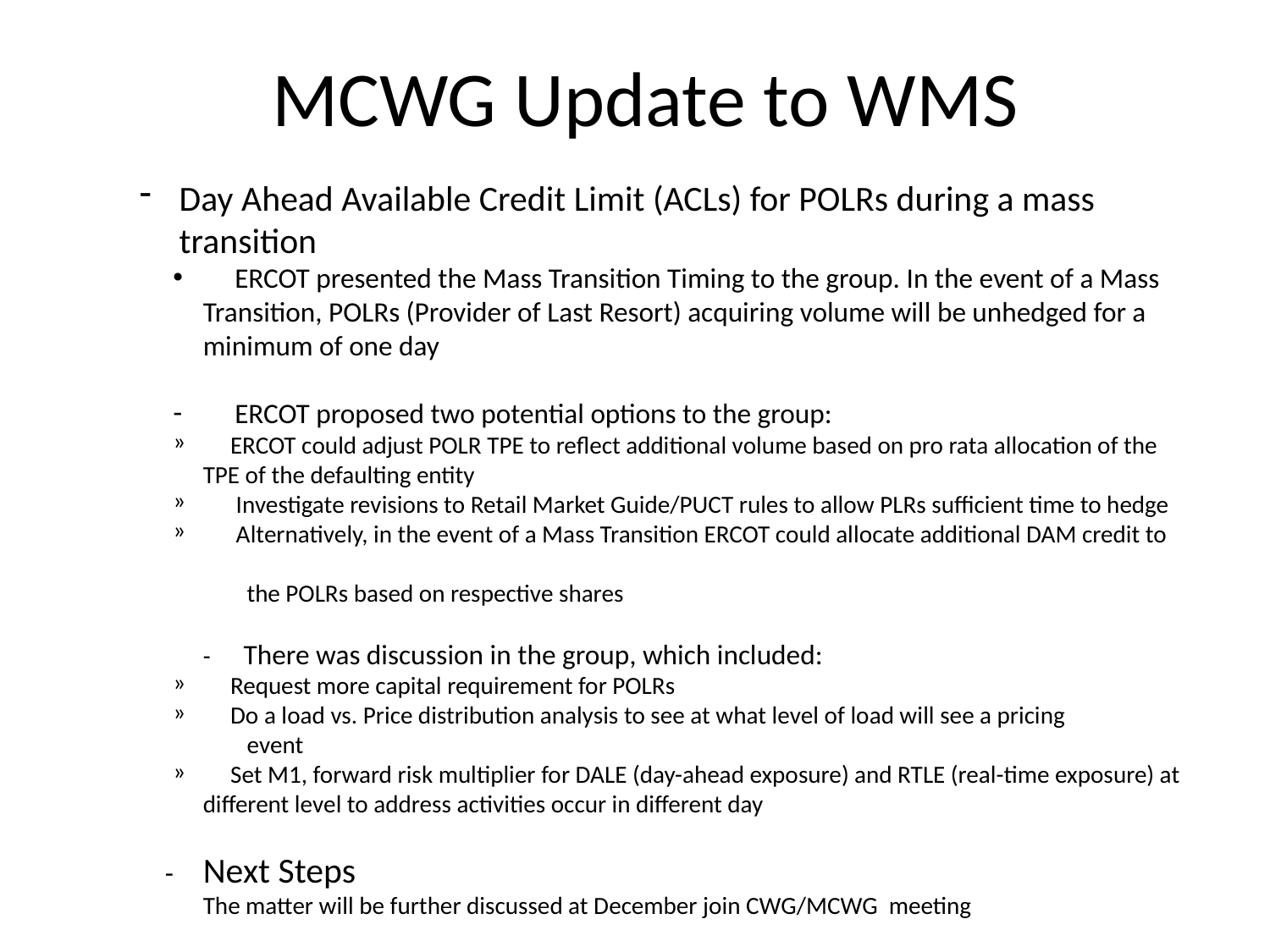

MCWG Update to WMS
Day Ahead Available Credit Limit (ACLs) for POLRs during a mass transition
     ERCOT presented the Mass Transition Timing to the group. In the event of a Mass Transition, POLRs (Provider of Last Resort) acquiring volume will be unhedged for a minimum of one day

     ERCOT proposed two potential options to the group:
     ERCOT could adjust POLR TPE to reflect additional volume based on pro rata allocation of the   TPE of the defaulting entity
      Investigate revisions to Retail Market Guide/PUCT rules to allow PLRs sufficient time to hedge
      Alternatively, in the event of a Mass Transition ERCOT could allocate additional DAM credit to
        the POLRs based on respective shares

-      There was discussion in the group, which included:
     Request more capital requirement for POLRs
     Do a load vs. Price distribution analysis to see at what level of load will see a pricing
        event
     Set M1, forward risk multiplier for DALE (day-ahead exposure) and RTLE (real-time exposure) at different level to address activities occur in different day

              -	Next Steps
The matter will be further discussed at December join CWG/MCWG  meeting